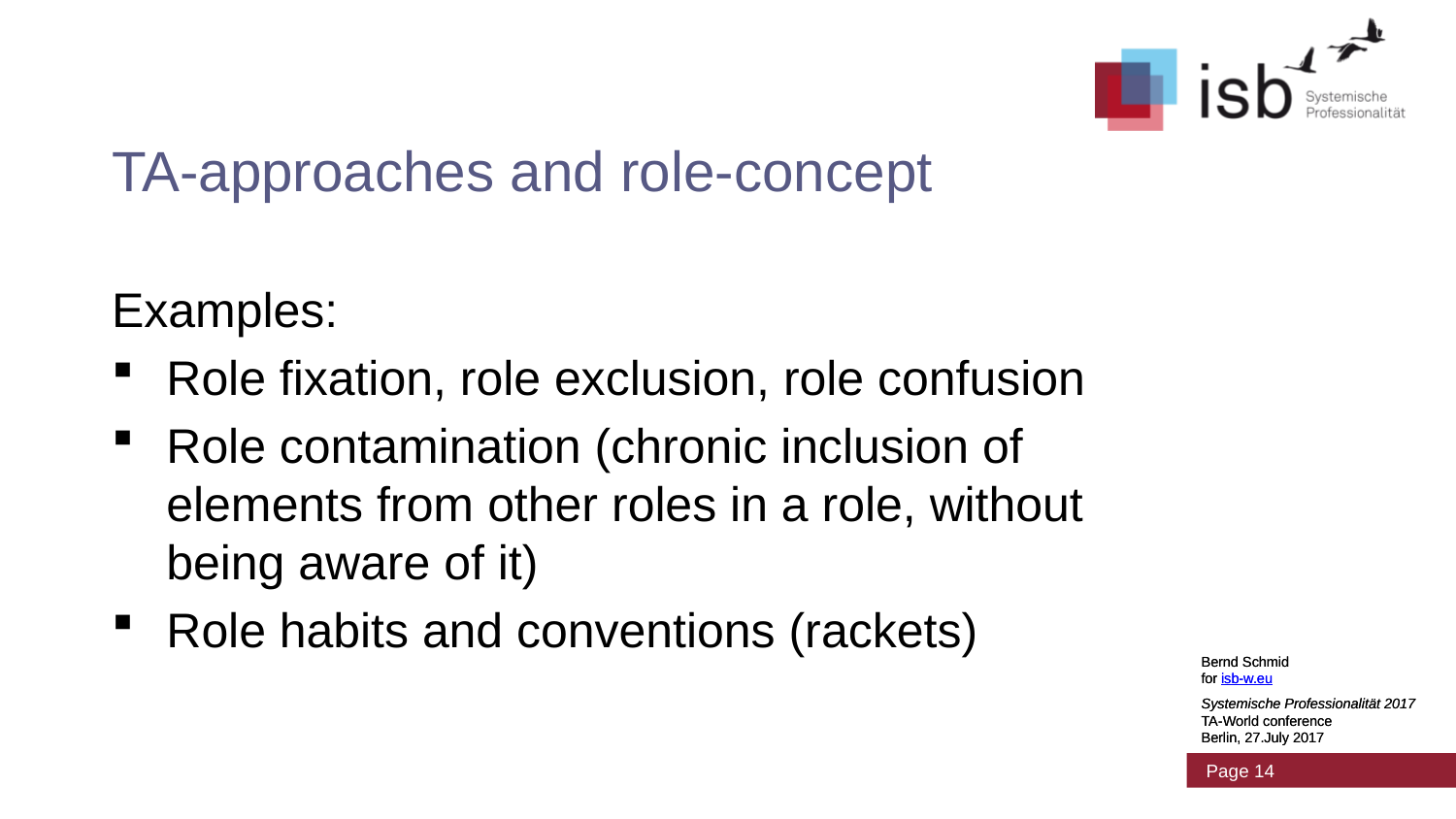

# TA-approaches and role-concept
Examples:
Role fixation, role exclusion, role confusion
Role contamination (chronic inclusion of elements from other roles in a role, without being aware of it)
Role habits and conventions (rackets)
Bernd Schmid
for isb-w.eu
Systemische Professionalität 2017
TA-World conference
Berlin, 27.July 2017
 Page 14